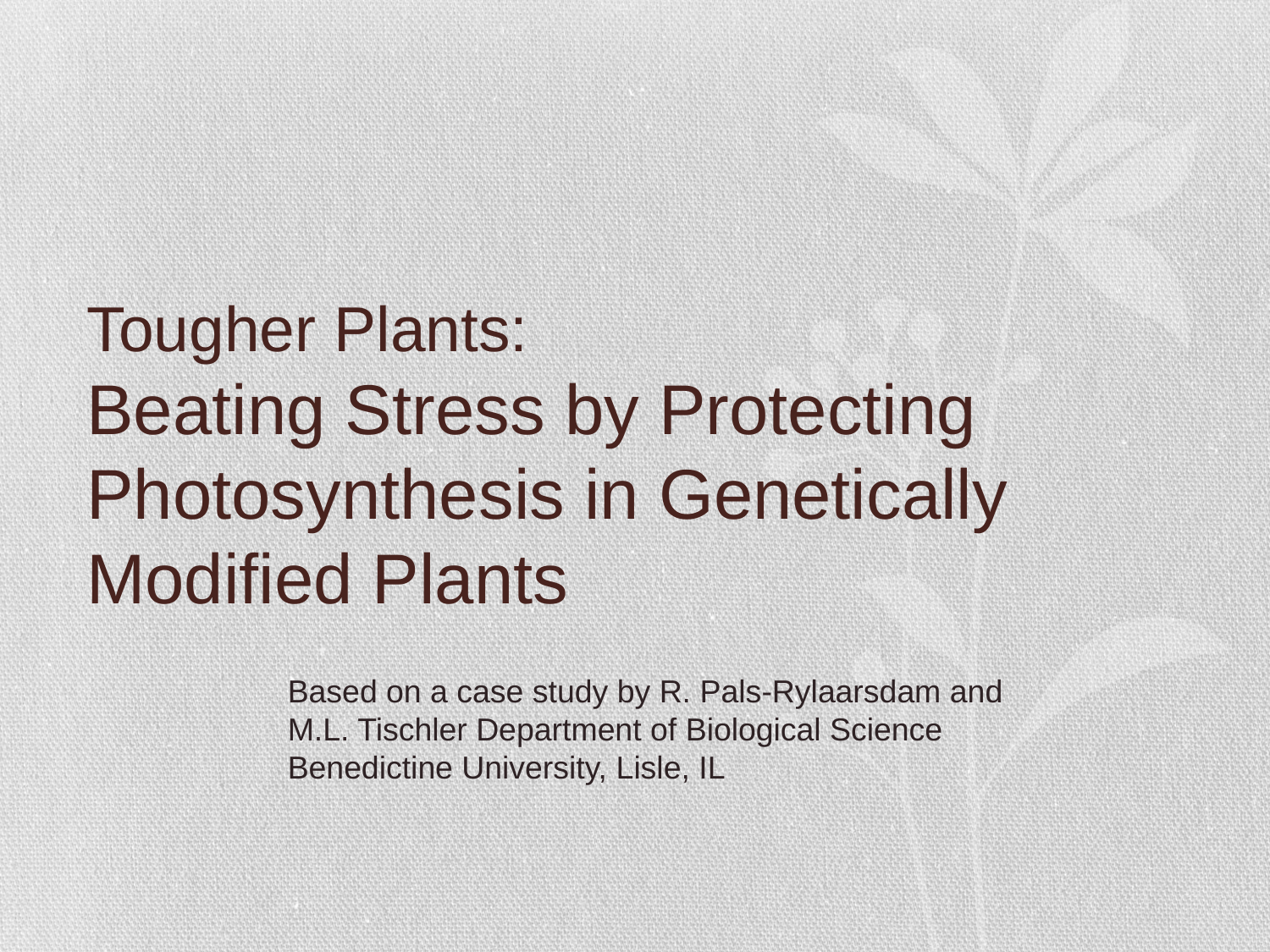

# Tougher Plants: Beating Stress by Protecting Photosynthesis in Genetically Modified Plants
Based on a case study by R. Pals-Rylaarsdam and M.L. Tischler Department of Biological Science
Benedictine University, Lisle, IL